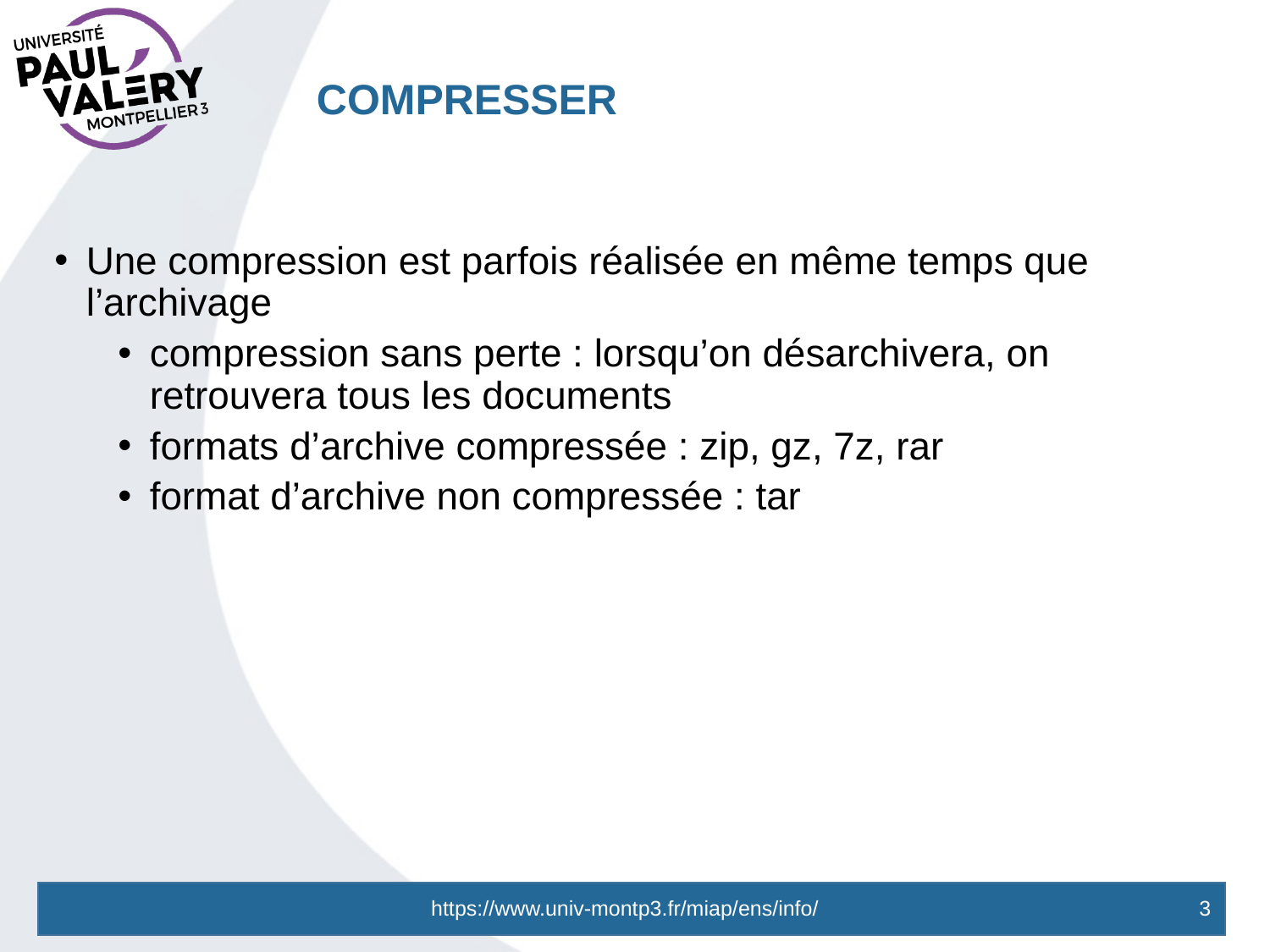

# Compresser
Une compression est parfois réalisée en même temps que l’archivage
compression sans perte : lorsqu’on désarchivera, on retrouvera tous les documents
formats d’archive compressée : zip, gz, 7z, rar
format d’archive non compressée : tar
https://www.univ-montp3.fr/miap/ens/info/
3